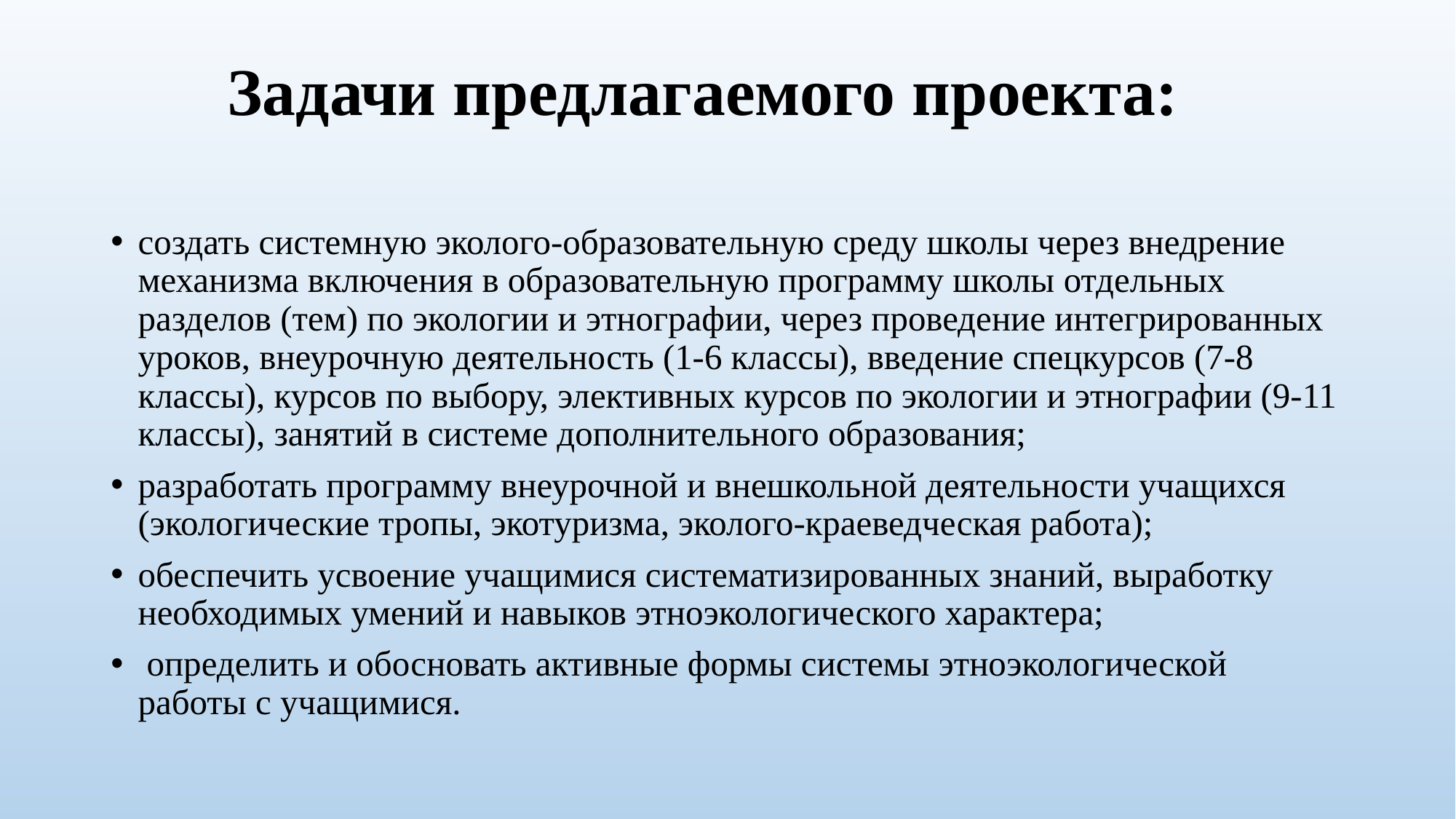

# Задачи предлагаемого проекта:
создать системную эколого-образовательную среду школы через внедрение механизма включения в образовательную программу школы отдельных разделов (тем) по экологии и этнографии, через проведение интегрированных уроков, внеурочную деятельность (1-6 классы), введение спецкурсов (7-8 классы), курсов по выбору, элективных курсов по экологии и этнографии (9-11 классы), занятий в системе дополнительного образования;
разработать программу внеурочной и внешкольной деятельности учащихся (экологические тропы, экотуризма, эколого-краеведческая работа);
обеспечить усвоение учащимися систематизированных знаний, выработку необходимых умений и навыков этноэкологического характера;
 определить и обосновать активные формы системы этноэкологической работы с учащимися.